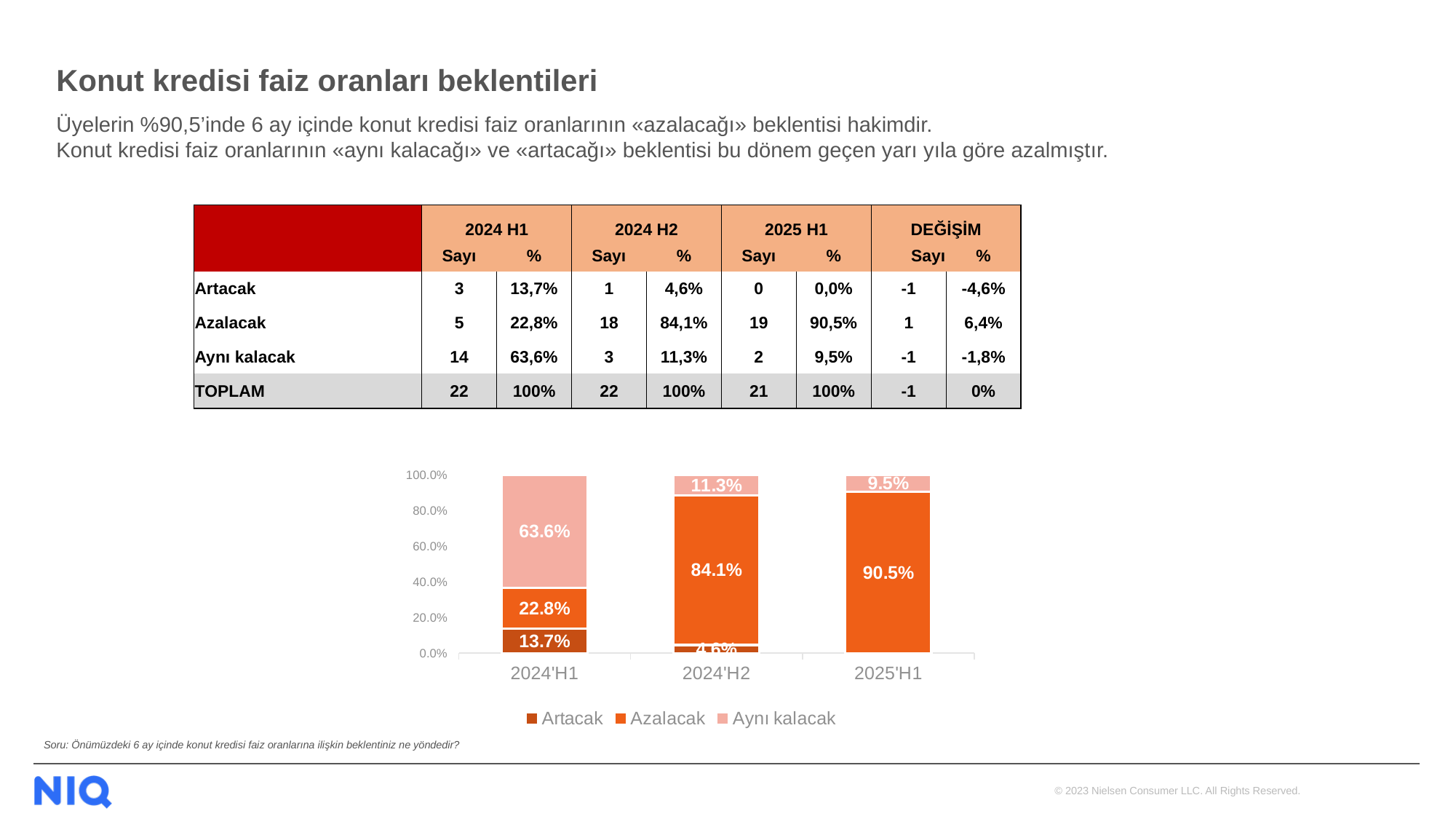

# Konut kredisi faiz oranları beklentileri
Üyelerin %90,5’inde 6 ay içinde konut kredisi faiz oranlarının «azalacağı» beklentisi hakimdir.
Konut kredisi faiz oranlarının «aynı kalacağı» ve «artacağı» beklentisi bu dönem geçen yarı yıla göre azalmıştır.

|  | 2024 H1 |  | 2024 H2 |  | 2025 H1 |  | DEĞİŞİM |  |
| --- | --- | --- | --- | --- | --- | --- | --- | --- |
|  | Sayı | % | Sayı | % | Sayı | % | Sayı | % |
| Artacak | 3 | 13,7% | 1 | 4,6% | 0 | 0,0% | -1 | -4,6% |
| Azalacak | 5 | 22,8% | 18 | 84,1% | 19 | 90,5% | 1 | 6,4% |
| Aynı kalacak | 14 | 63,6% | 3 | 11,3% | 2 | 9,5% | -1 | -1,8% |
| TOPLAM | 22 | 100% | 22 | 100% | 21 | 100% | -1 | 0% |

### Chart

| Category | Artacak | Azalacak | Aynı kalacak |
|---|---|---|---|
| 2024'H1 | 0.137 | 0.228 | 0.636 |
| 2024'H2 | 0.046 | 0.841 | 0.113 |
| 2025'H1 | None | 0.905 | 0.095 |
Soru: Önümüzdeki 6 ay içinde konut kredisi faiz oranlarına ilişkin beklentiniz ne yöndedir?